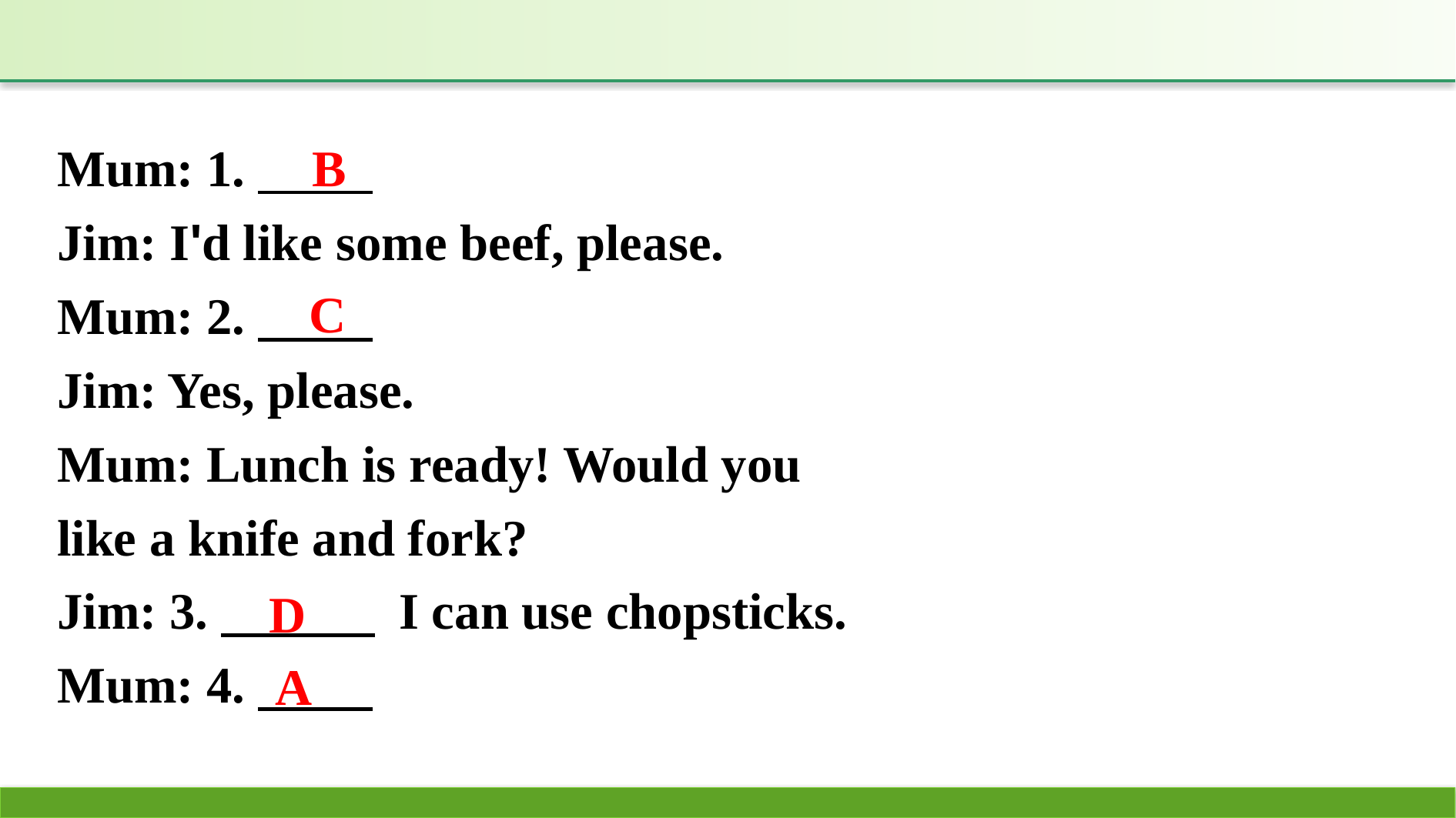

Mum: 1.　　 
Jim: I'd like some beef, please.
Mum: 2.　　 
Jim: Yes, please.
Mum: Lunch is ready! Would you
like a knife and fork?
Jim: 3.　　　 I can use chopsticks.
Mum: 4.
B
C
D
A